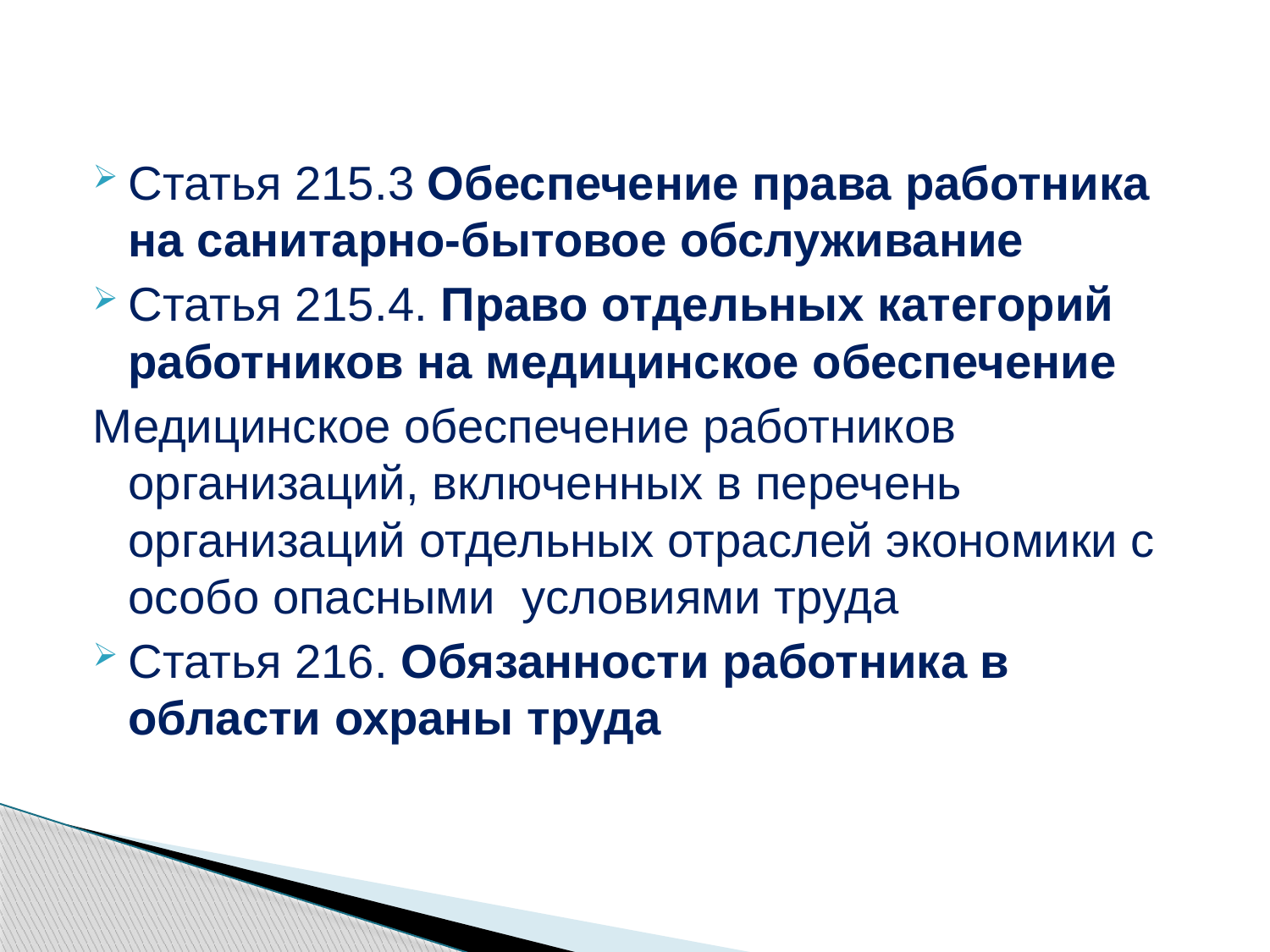

Статья 215.3 Обеспечение права работника на санитарно-бытовое обслуживание
Статья 215.4. Право отдельных категорий работников на медицинское обеспечение
Медицинское обеспечение работников организаций, включенных в перечень организаций отдельных отраслей экономики с особо опасными  условиями труда
Статья 216. Обязанности работника в области охраны труда